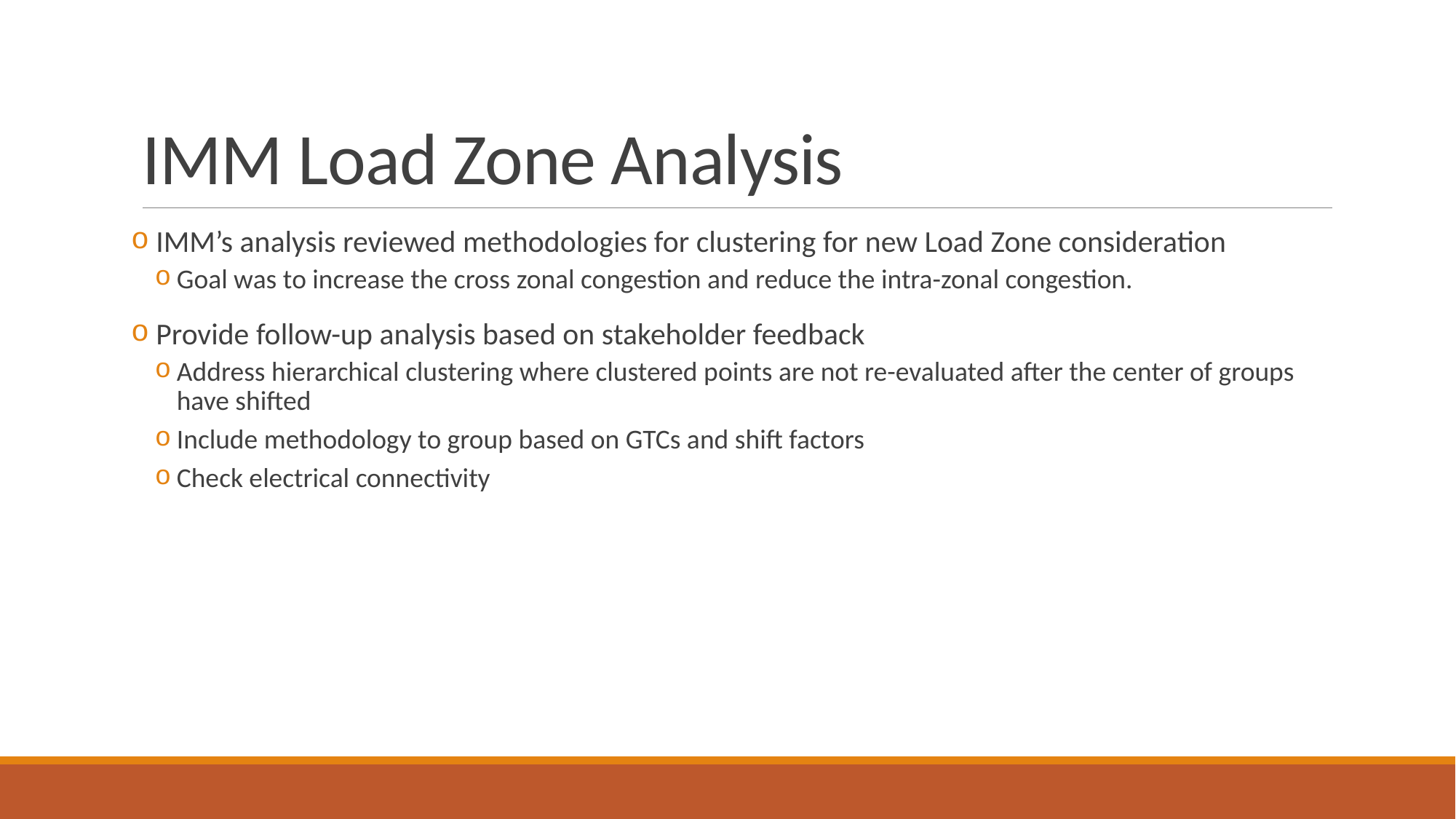

# IMM Load Zone Analysis
 IMM’s analysis reviewed methodologies for clustering for new Load Zone consideration
Goal was to increase the cross zonal congestion and reduce the intra-zonal congestion.
 Provide follow-up analysis based on stakeholder feedback
Address hierarchical clustering where clustered points are not re-evaluated after the center of groups have shifted
Include methodology to group based on GTCs and shift factors
Check electrical connectivity